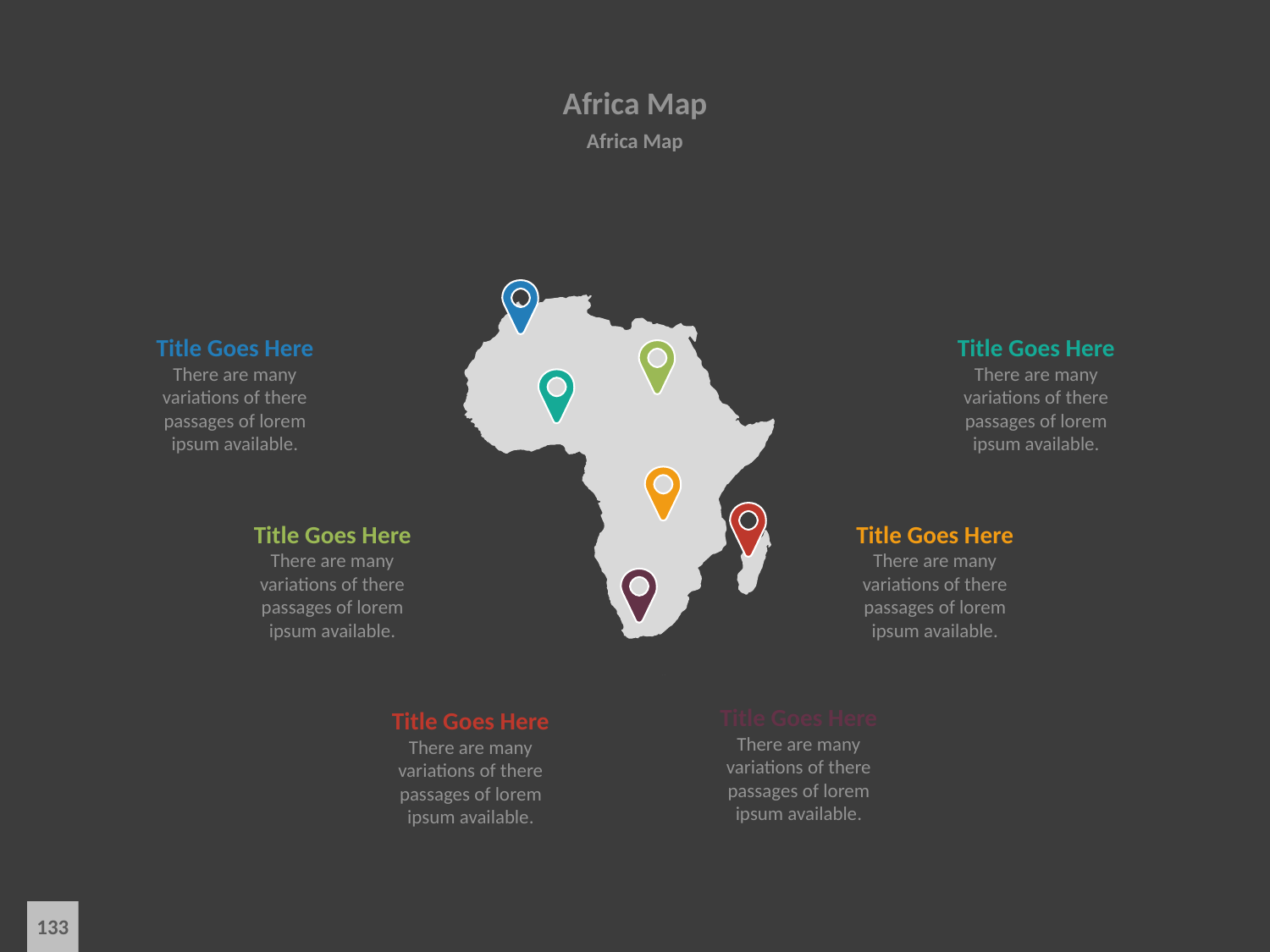

# Africa Map
Africa Map

Title Goes Here
There are many variations of there passages of lorem ipsum available.
Title Goes Here
There are many variations of there passages of lorem ipsum available.

Title Goes Here
There are many variations of there passages of lorem ipsum available.
Title Goes Here
There are many variations of there passages of lorem ipsum available.

Title Goes Here
There are many variations of there passages of lorem ipsum available.
Title Goes Here
There are many variations of there passages of lorem ipsum available.